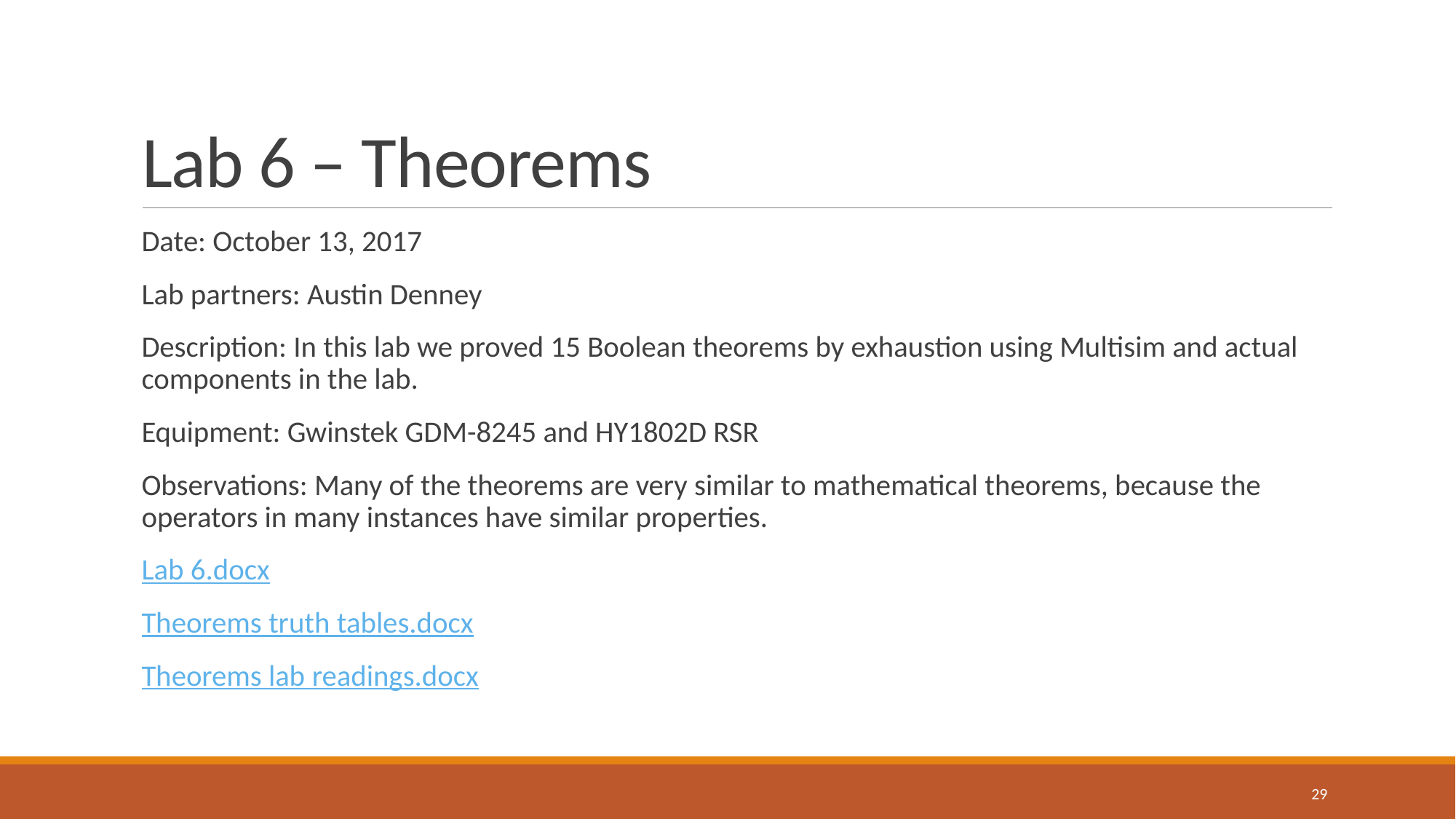

# Lab 6 – Theorems
Date: October 13, 2017
Lab partners: Austin Denney
Description: In this lab we proved 15 Boolean theorems by exhaustion using Multisim and actual components in the lab.
Equipment: Gwinstek GDM-8245 and HY1802D RSR
Observations: Many of the theorems are very similar to mathematical theorems, because the operators in many instances have similar properties.
Lab 6.docx
Theorems truth tables.docx
Theorems lab readings.docx
29